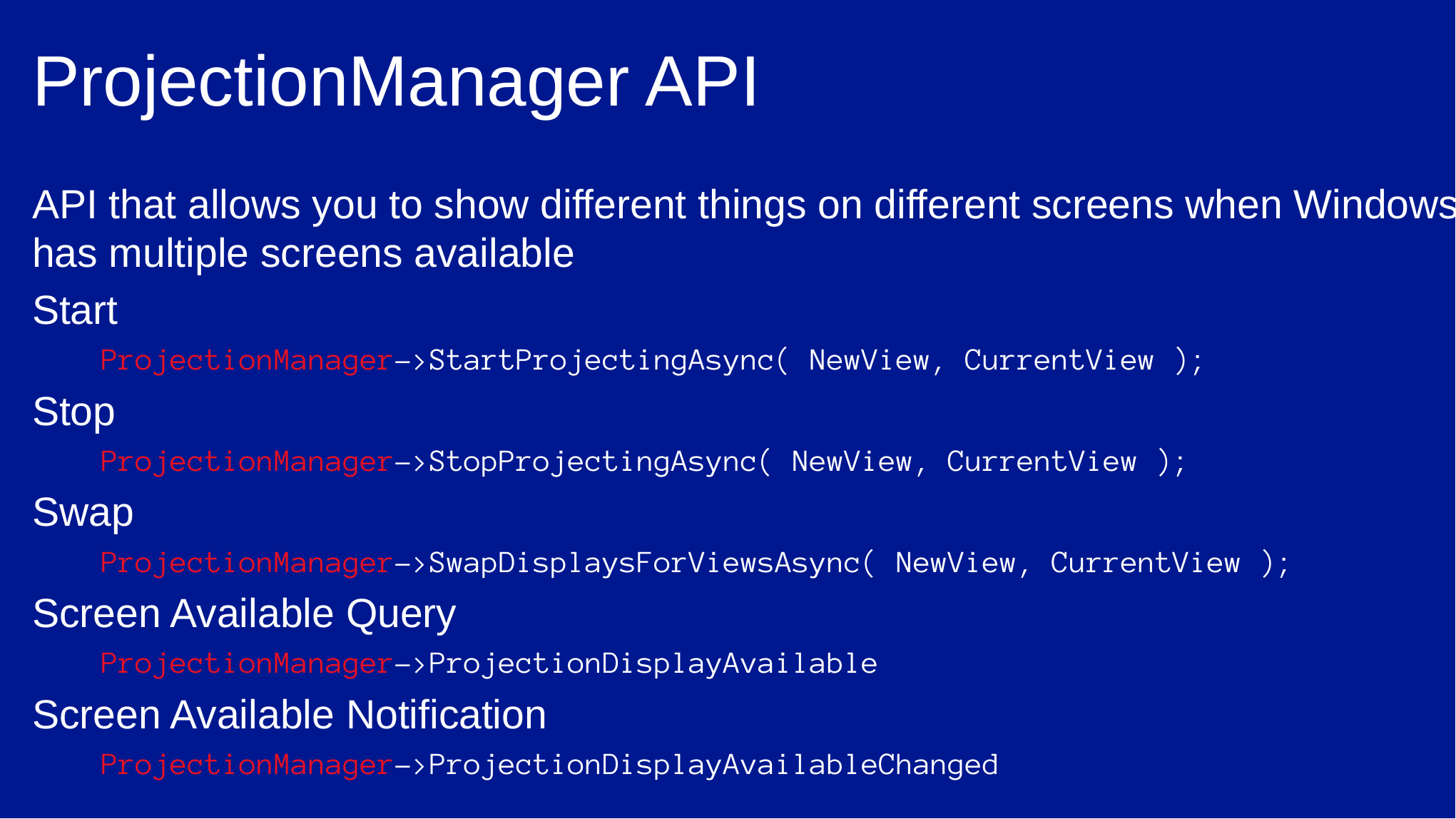

# ProjectionManager API
API that allows you to show different things on different screens when Windows has multiple screens available
Start
    ProjectionManager->StartProjectingAsync( NewView, CurrentView );
Stop
    ProjectionManager->StopProjectingAsync( NewView, CurrentView );
Swap
    ProjectionManager->SwapDisplaysForViewsAsync( NewView, CurrentView );
Screen Available Query
    ProjectionManager->ProjectionDisplayAvailable
Screen Available Notification
    ProjectionManager->ProjectionDisplayAvailableChanged